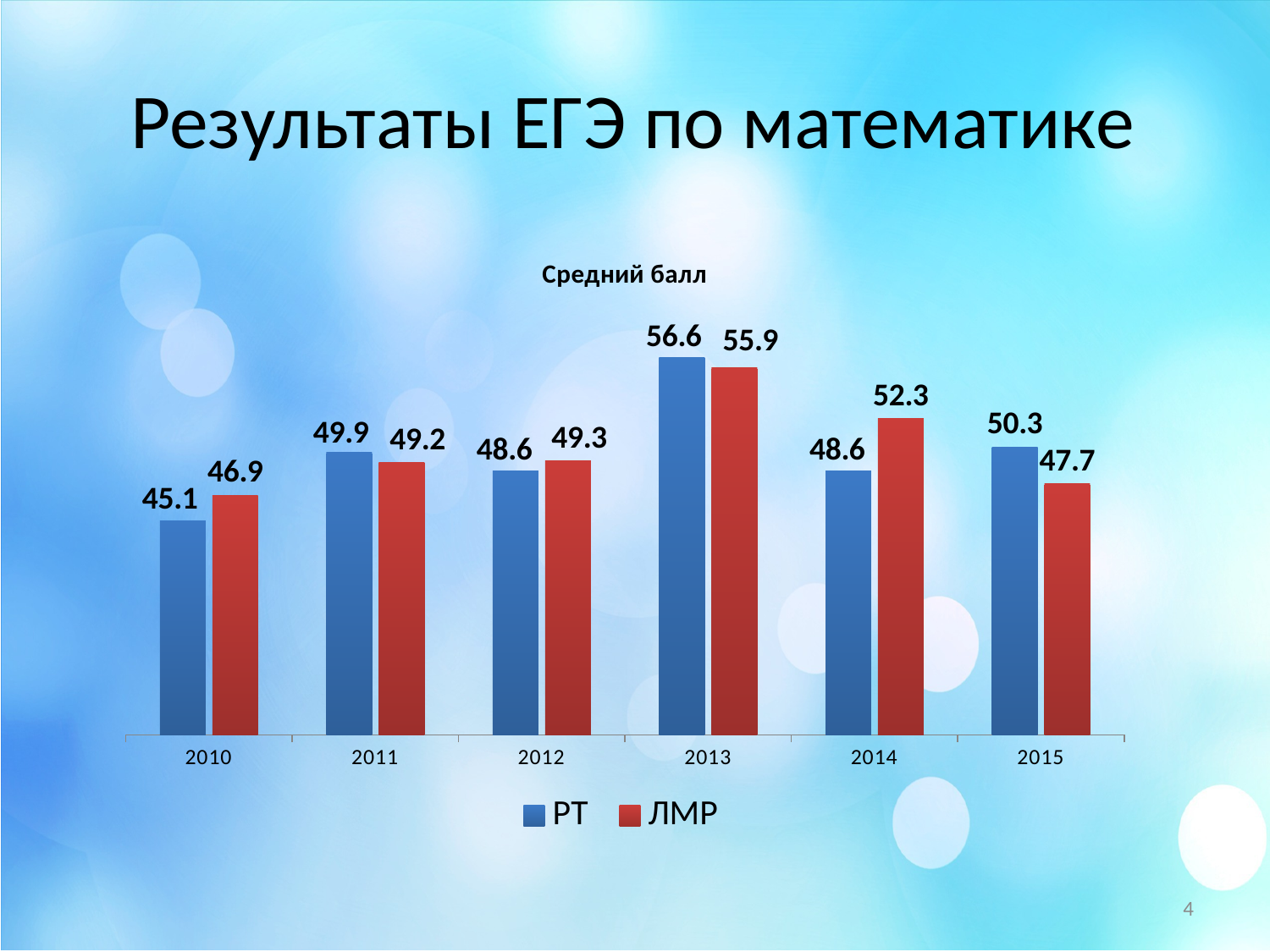

Результаты ЕГЭ по математике

### Chart: Средний балл

| Category | РТ  | ЛМР  |
|---|---|---|
| 2010 | 45.1 | 46.9 |
| 2011 | 49.9 | 49.2 |
| 2012 | 48.6 | 49.3 |
| 2013 | 56.6 | 55.9 |
| 2014 | 48.6 | 52.3 |
| 2015 | 50.3 | 47.7 |
4